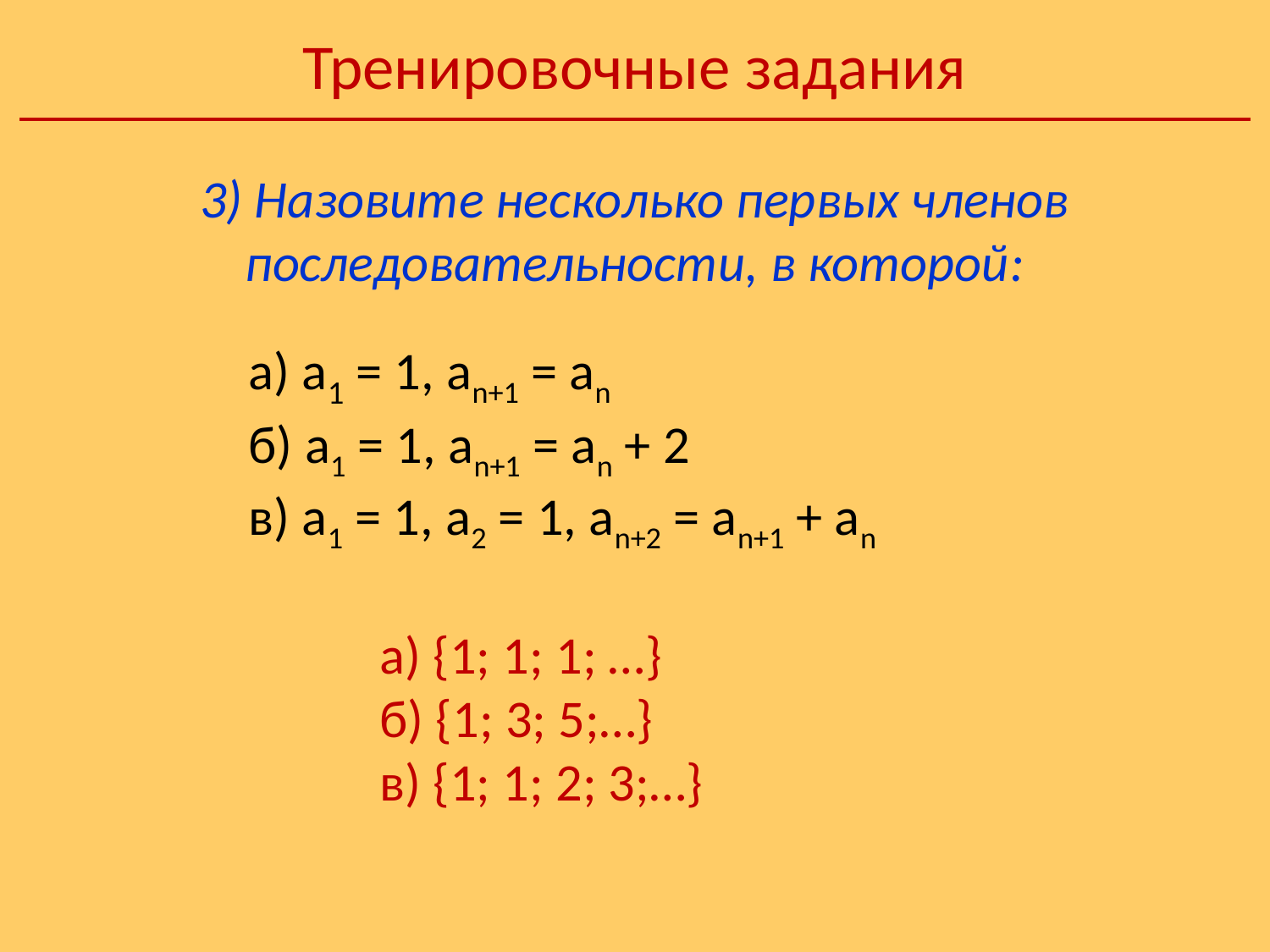

Тренировочные задания

3) Назовите несколько первых членов последовательности, в которой:

	а) a1 = 1, an+1 = an
	б) a1 = 1, an+1 = an + 2
	в) a1 = 1, a2 = 1, an+2 = an+1 + an
а) {1; 1; 1; …}
б) {1; 3; 5;…}
в) {1; 1; 2; 3;…}